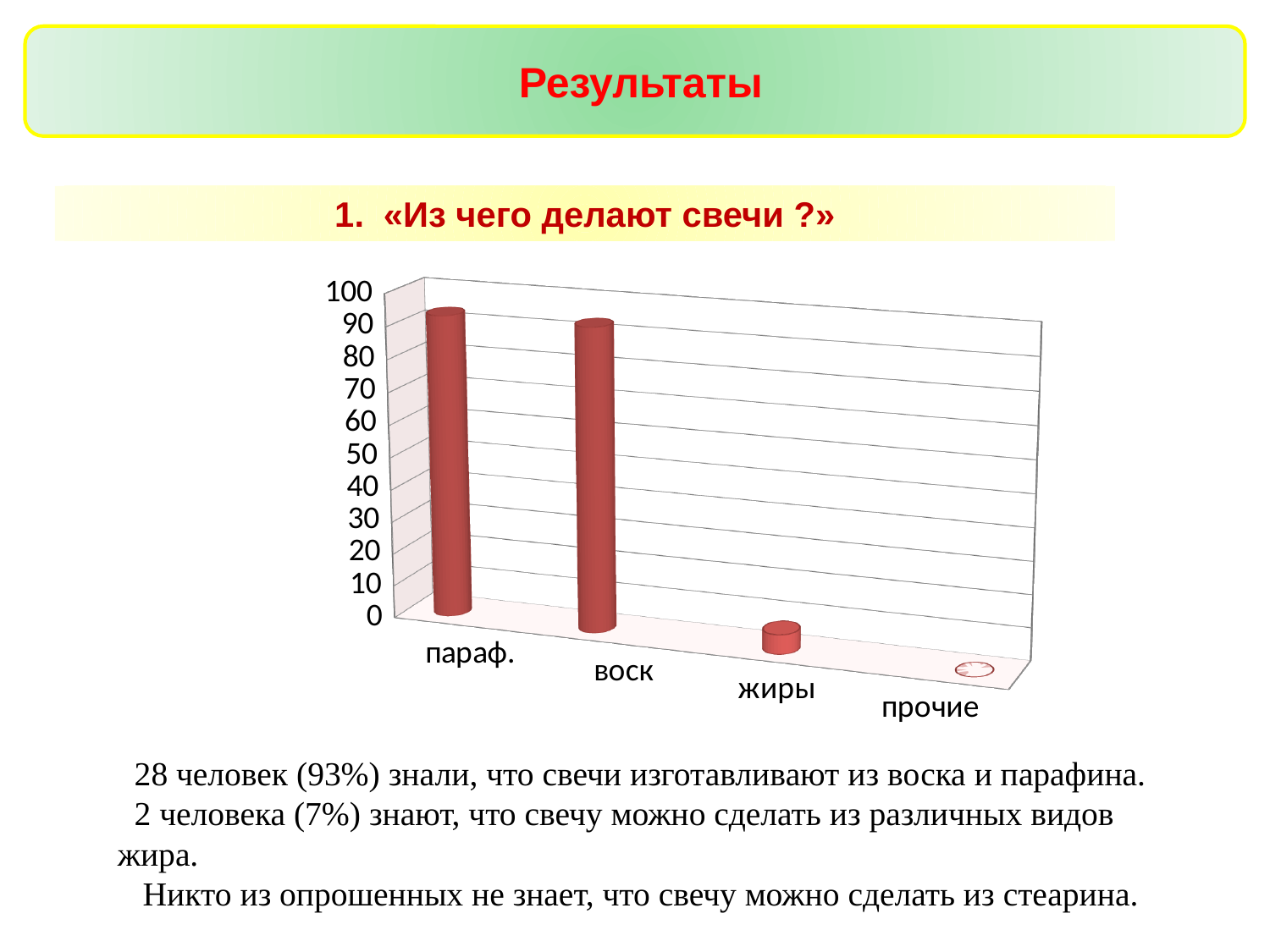

Результаты
1.  «Из чего делают свечи ?»

[unsupported chart]

  28 человек (93%) знали, что свечи изготавливают из воска и парафина.
  2 человека (7%) знают, что свечу можно сделать из различных видов жира.
   Никто из опрошенных не знает, что свечу можно сделать из стеарина.